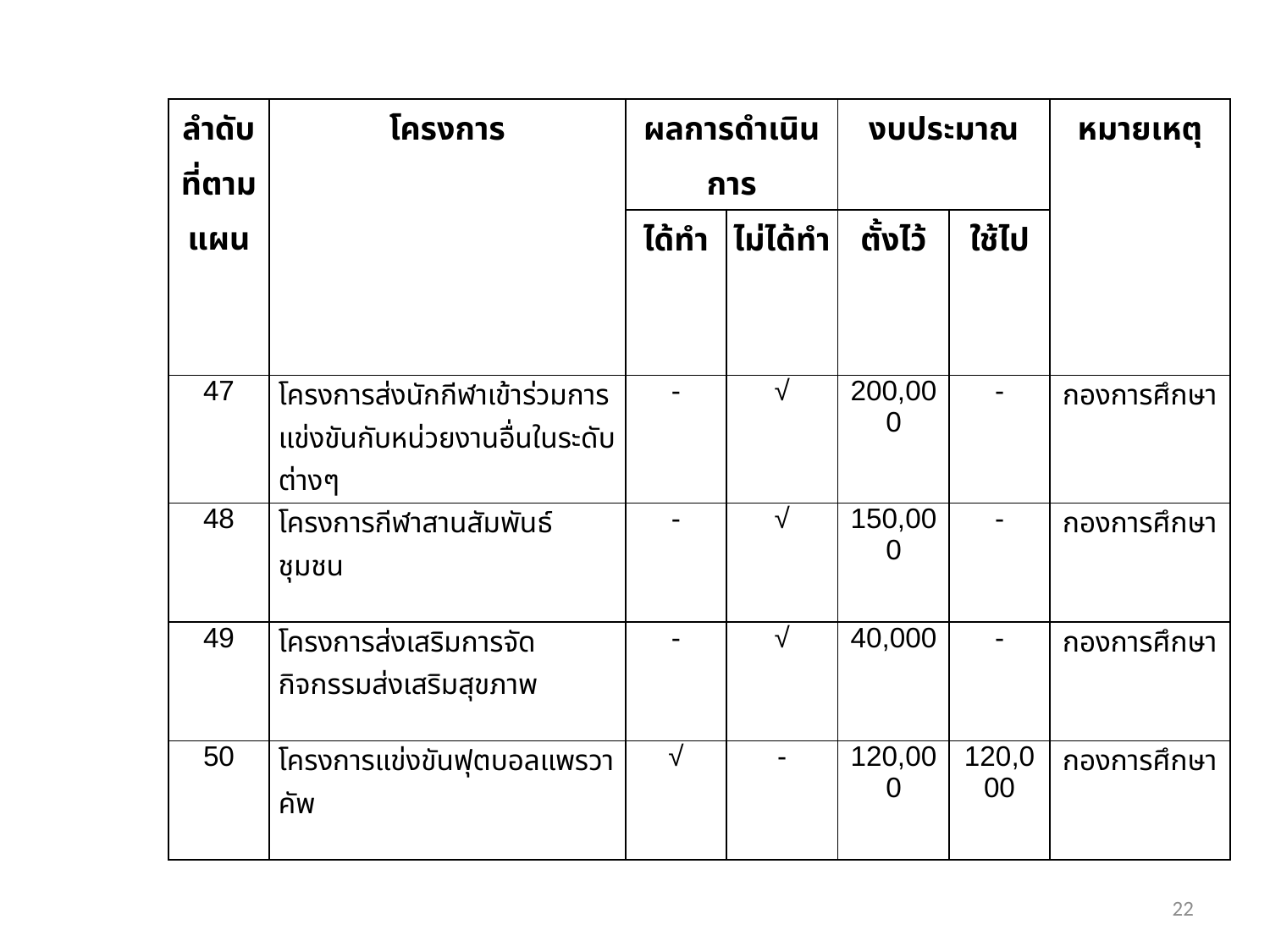

| ลำดับที่ตามแผน | โครงการ | ผลการดำเนินการ |  | งบประมาณ |  | หมายเหตุ |
| --- | --- | --- | --- | --- | --- | --- |
|  |  | ได้ทำ | ไม่ได้ทำ | ตั้งไว้ | ใช้ไป |  |
| 47 | โครงการส่งนักกีฬาเข้าร่วมการแข่งขันกับหน่วยงานอื่นในระดับต่างๆ | - | √ | 200,000 | - | กองการศึกษา |
| 48 | โครงการกีฬาสานสัมพันธ์ชุมชน | - | √ | 150,000 | - | กองการศึกษา |
| 49 | โครงการส่งเสริมการจัดกิจกรรมส่งเสริมสุขภาพ | - | √ | 40,000 | - | กองการศึกษา |
| 50 | โครงการแข่งขันฟุตบอลแพรวาคัพ | √ | - | 120,000 | 120,000 | กองการศึกษา |
22